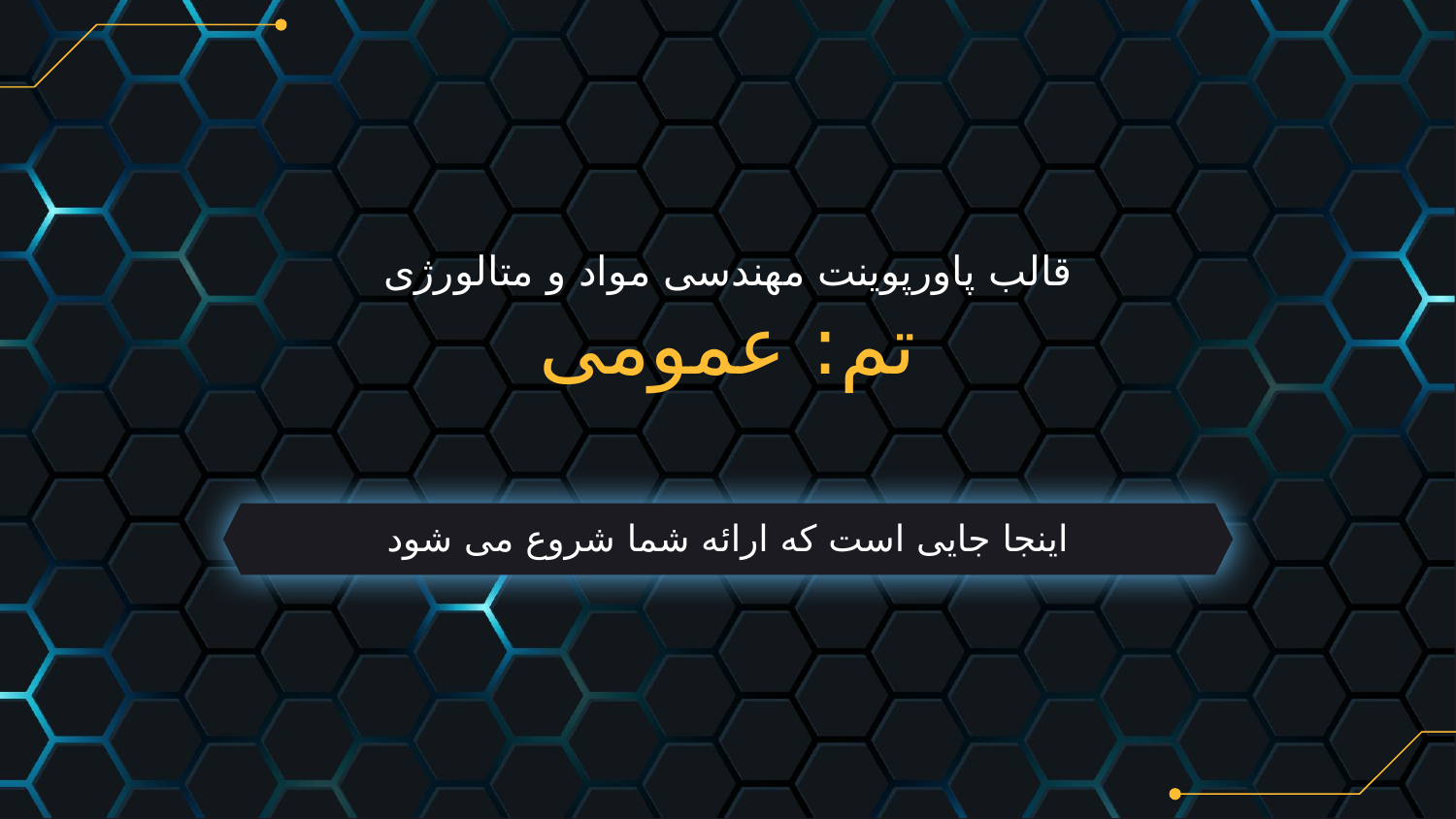

# قالب پاورپوینت مهندسی مواد و متالورژی تم: عمومی
اینجا جایی است که ارائه شما شروع می شود